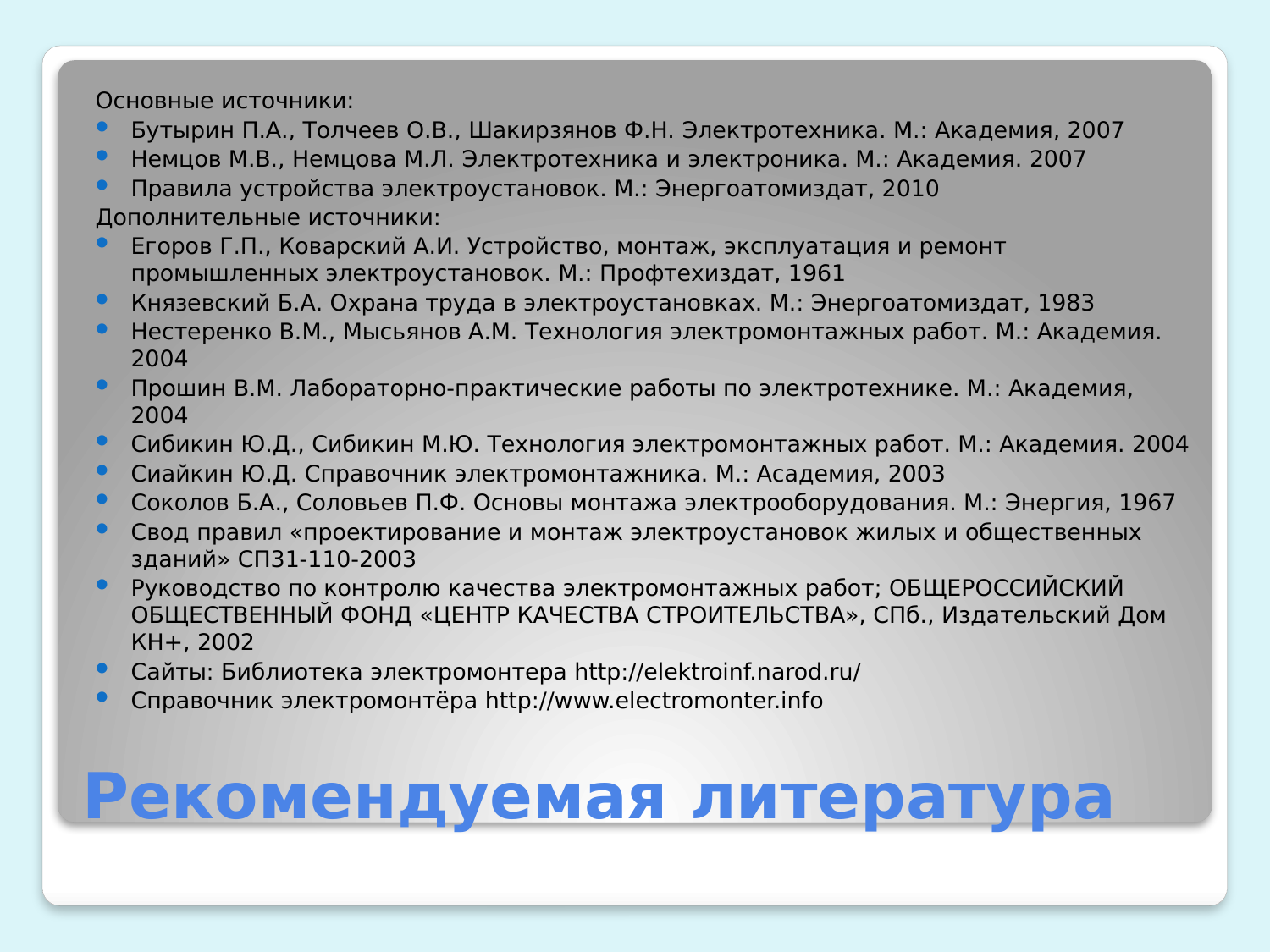

Основные источники:
Бутырин П.А., Толчеев О.В., Шакирзянов Ф.Н. Электротехника. М.: Академия, 2007
Немцов М.В., Немцова М.Л. Электротехника и электроника. М.: Академия. 2007
Правила устройства электроустановок. М.: Энергоатомиздат, 2010
Дополнительные источники:
Егоров Г.П., Коварский А.И. Устройство, монтаж, эксплуатация и ремонт промышленных электроустановок. М.: Профтехиздат, 1961
Князевский Б.А. Охрана труда в электроустановках. М.: Энергоатомиздат, 1983
Нестеренко В.М., Мысьянов А.М. Технология электромонтажных работ. М.: Академия. 2004
Прошин В.М. Лабораторно-практические работы по электротехнике. М.: Академия, 2004
Сибикин Ю.Д., Сибикин М.Ю. Технология электромонтажных работ. М.: Академия. 2004
Сиайкин Ю.Д. Справочник электромонтажника. М.: Асадемия, 2003
Соколов Б.А., Соловьев П.Ф. Основы монтажа электрооборудования. М.: Энергия, 1967
Свод правил «проектирование и монтаж электроустановок жилых и общественных зданий» СП31-110-2003
Руководство по контролю качества электромонтажных работ; ОБЩЕРОССИЙСКИЙ ОБЩЕСТВЕННЫЙ ФОНД «ЦЕНТР КАЧЕСТВА СТРОИТЕЛЬСТВА», СПб., Издательский Дом КН+, 2002
Сайты: Библиотека электромонтера http://elektroinf.narod.ru/
Справочник электромонтёра http://www.electromonter.info

# Рекомендуемая литература